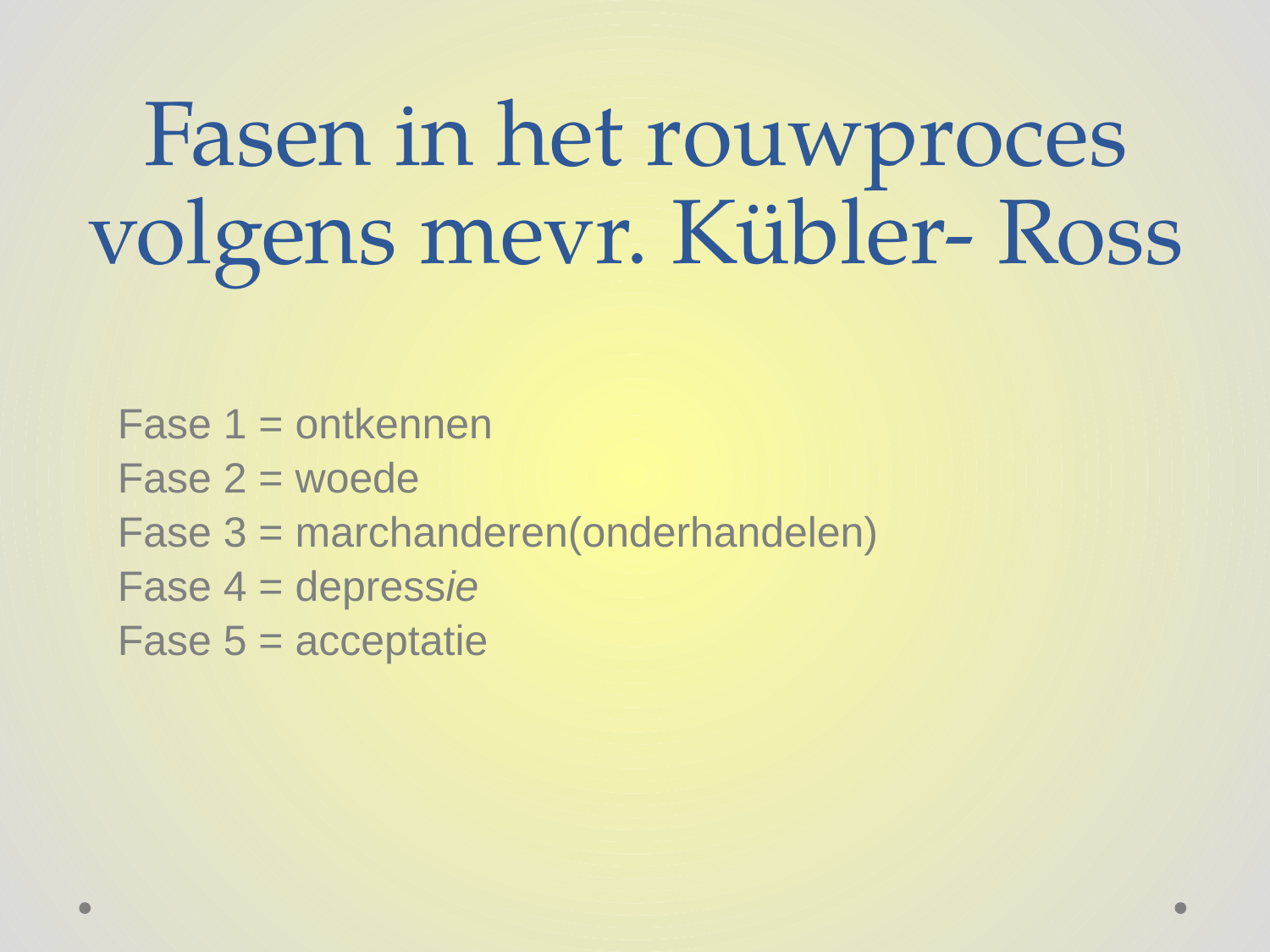

# Fasen in het rouwproces volgens mevr. Kübler- Ross
Fase 1 = ontkennen
Fase 2 = woede
Fase 3 = marchanderen(onderhandelen)
Fase 4 = depressie
Fase 5 = acceptatie